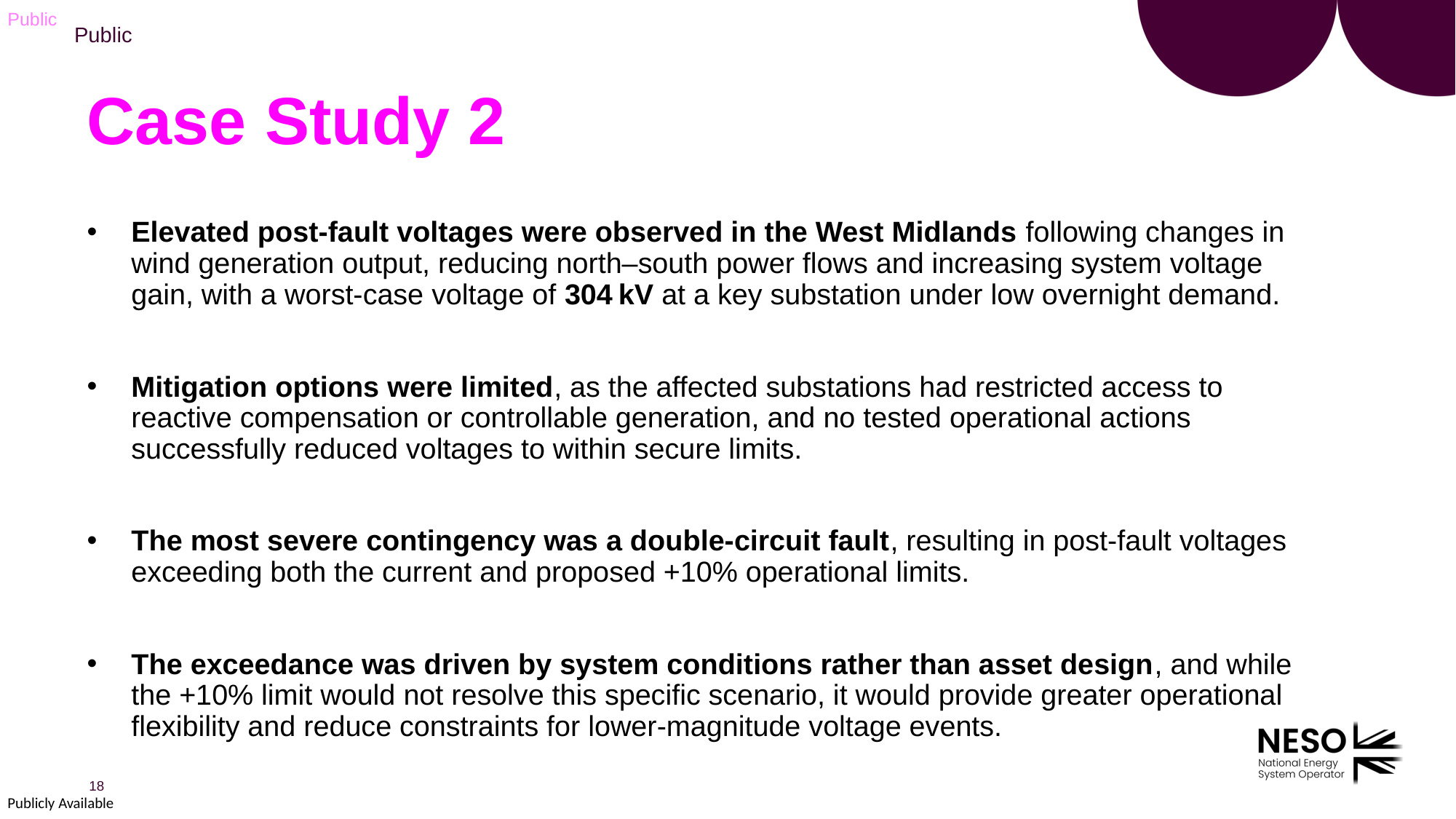

# Case Study 2
Elevated post‑fault voltages were observed in the West Midlands following changes in wind generation output, reducing north–south power flows and increasing system voltage gain, with a worst‑case voltage of 304 kV at a key substation under low overnight demand.

Mitigation options were limited, as the affected substations had restricted access to reactive compensation or controllable generation, and no tested operational actions successfully reduced voltages to within secure limits.

The most severe contingency was a double‑circuit fault, resulting in post‑fault voltages exceeding both the current and proposed +10% operational limits.

The exceedance was driven by system conditions rather than asset design, and while the +10% limit would not resolve this specific scenario, it would provide greater operational flexibility and reduce constraints for lower‑magnitude voltage events.